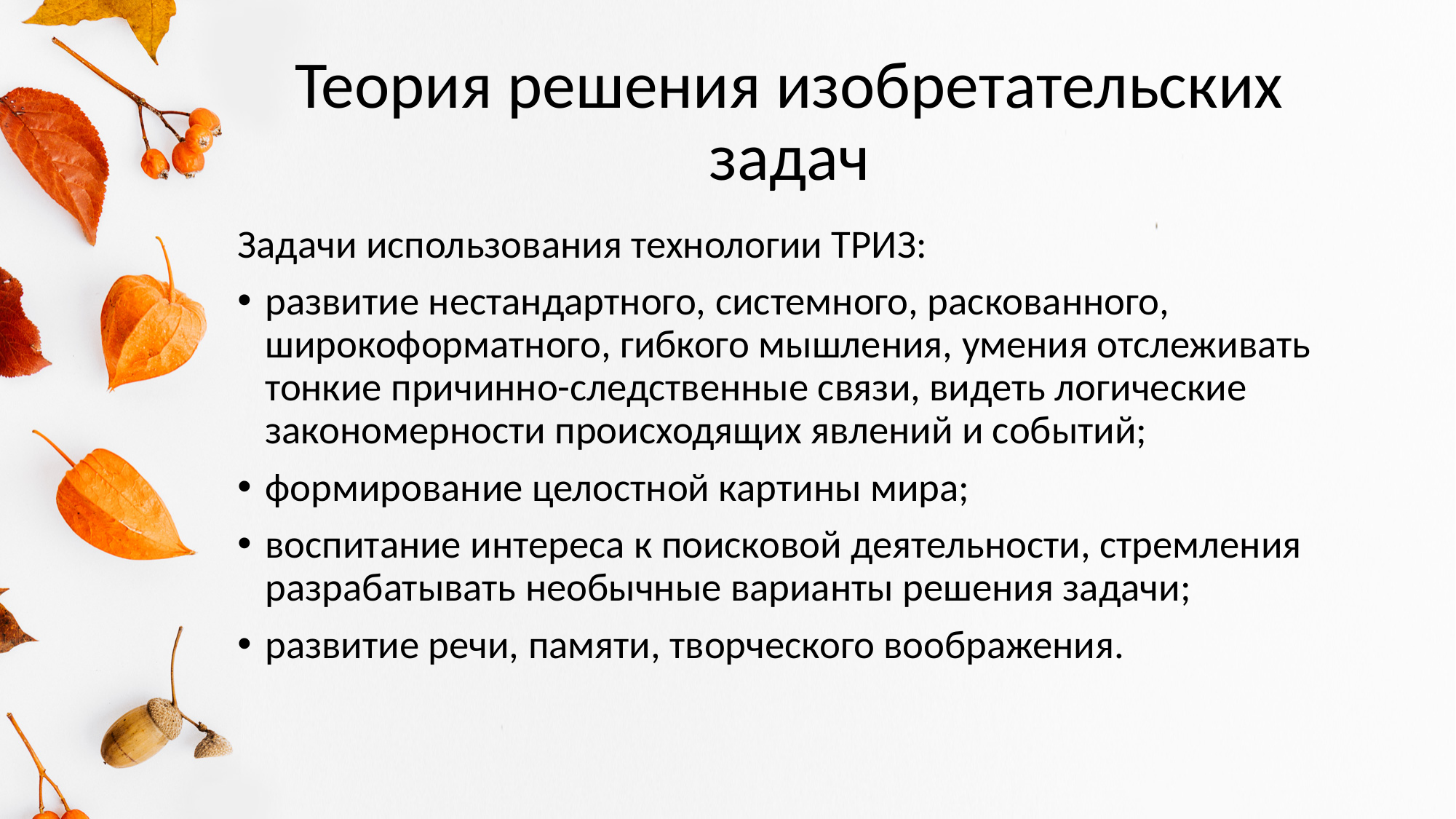

# Теория решения изобретательских задач
Задачи использования технологии ТРИЗ:
развитие нестандартного, системного, раскованного, широкоформатного, гибкого мышления, умения отслеживать тонкие причинно-следственные связи, видеть логические закономерности происходящих явлений и событий;
формирование целостной картины мира;
воспитание интереса к поисковой деятельности, стремления разрабатывать необычные варианты решения задачи;
развитие речи, памяти, творческого воображения.